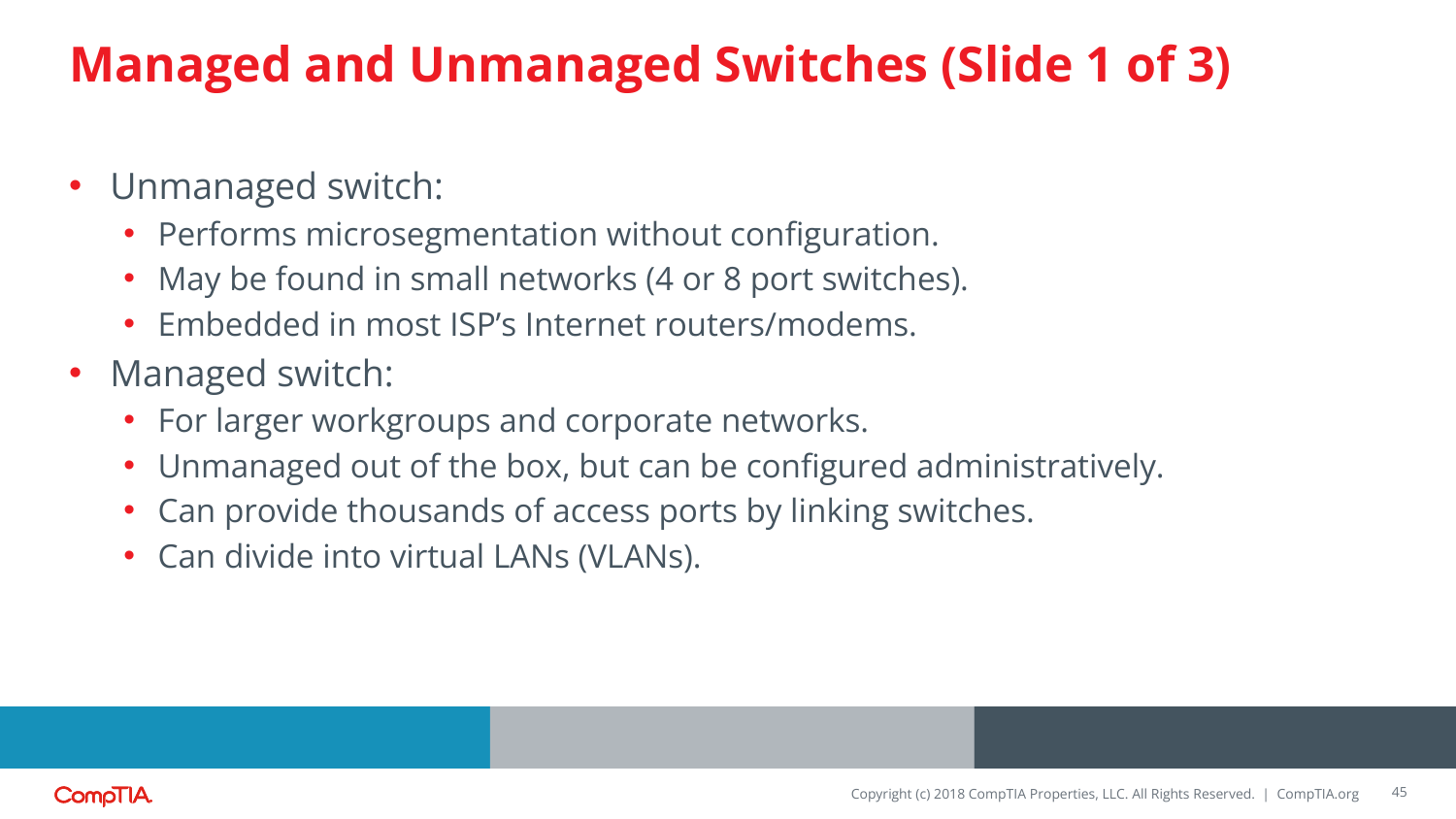

# Managed and Unmanaged Switches (Slide 1 of 3)
Unmanaged switch:
Performs microsegmentation without configuration.
May be found in small networks (4 or 8 port switches).
Embedded in most ISP’s Internet routers/modems.
Managed switch:
For larger workgroups and corporate networks.
Unmanaged out of the box, but can be configured administratively.
Can provide thousands of access ports by linking switches.
Can divide into virtual LANs (VLANs).
45